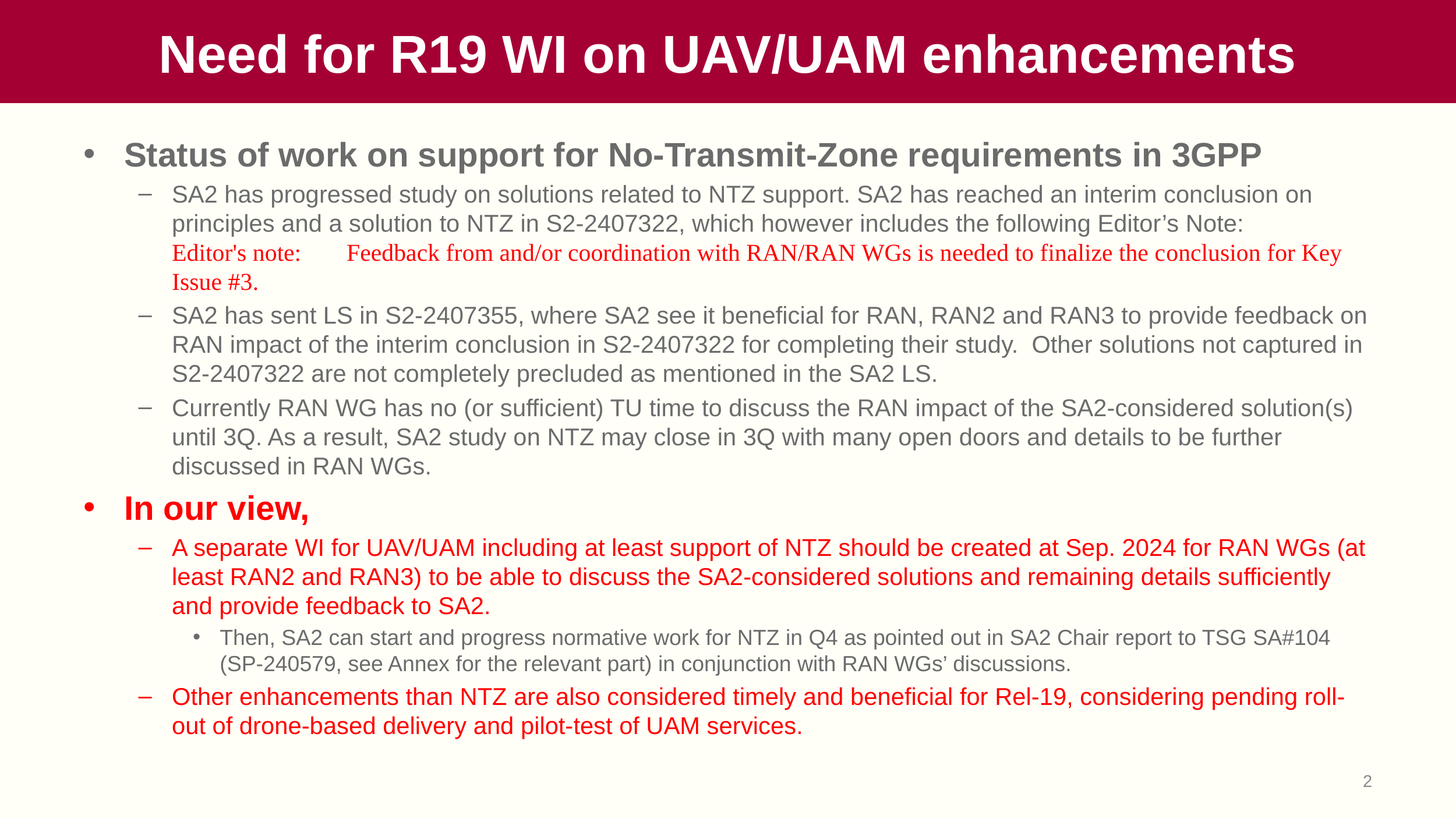

# Need for R19 WI on UAV/UAM enhancements
Status of work on support for No-Transmit-Zone requirements in 3GPP
SA2 has progressed study on solutions related to NTZ support. SA2 has reached an interim conclusion on principles and a solution to NTZ in S2-2407322, which however includes the following Editor’s Note:
Editor's note:	Feedback from and/or coordination with RAN/RAN WGs is needed to finalize the conclusion for Key Issue #3.
SA2 has sent LS in S2-2407355, where SA2 see it beneficial for RAN, RAN2 and RAN3 to provide feedback on RAN impact of the interim conclusion in S2-2407322 for completing their study.  Other solutions not captured in S2-2407322 are not completely precluded as mentioned in the SA2 LS.
Currently RAN WG has no (or sufficient) TU time to discuss the RAN impact of the SA2-considered solution(s) until 3Q. As a result, SA2 study on NTZ may close in 3Q with many open doors and details to be further discussed in RAN WGs.
In our view,
A separate WI for UAV/UAM including at least support of NTZ should be created at Sep. 2024 for RAN WGs (at least RAN2 and RAN3) to be able to discuss the SA2-considered solutions and remaining details sufficiently and provide feedback to SA2.
Then, SA2 can start and progress normative work for NTZ in Q4 as pointed out in SA2 Chair report to TSG SA#104 (SP-240579, see Annex for the relevant part) in conjunction with RAN WGs’ discussions.
Other enhancements than NTZ are also considered timely and beneficial for Rel-19, considering pending roll-out of drone-based delivery and pilot-test of UAM services.
2